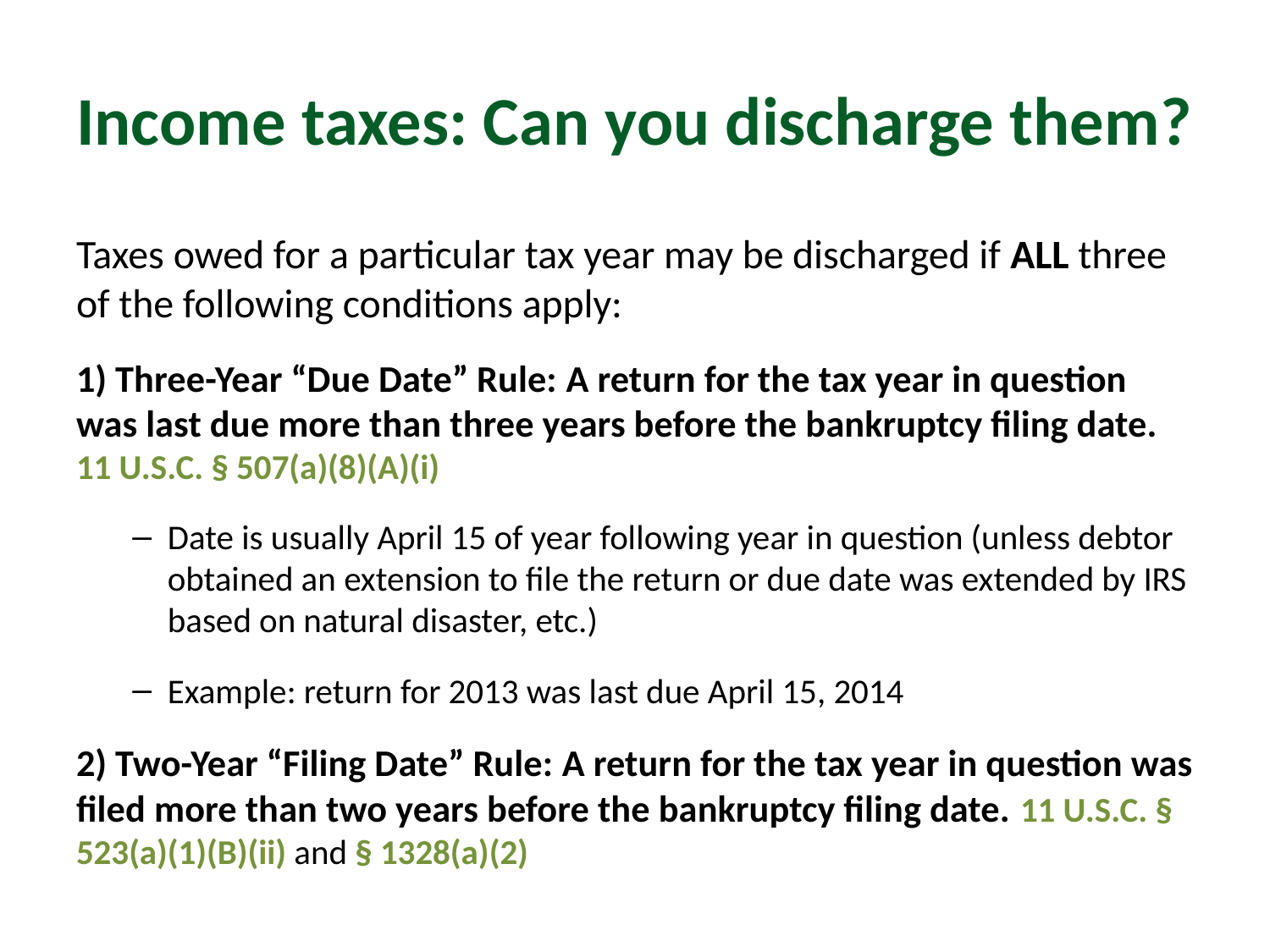

# Income taxes: Can you discharge them?
Taxes owed for a particular tax year may be discharged if ALL three of the following conditions apply:
1) Three-Year “Due Date” Rule: A return for the tax year in question was last due more than three years before the bankruptcy filing date. 11 U.S.C. § 507(a)(8)(A)(i)
Date is usually April 15 of year following year in question (unless debtor obtained an extension to file the return or due date was extended by IRS based on natural disaster, etc.)
Example: return for 2013 was last due April 15, 2014
2) Two-Year “Filing Date” Rule: A return for the tax year in question was filed more than two years before the bankruptcy filing date. 11 U.S.C. § 523(a)(1)(B)(ii) and § 1328(a)(2)